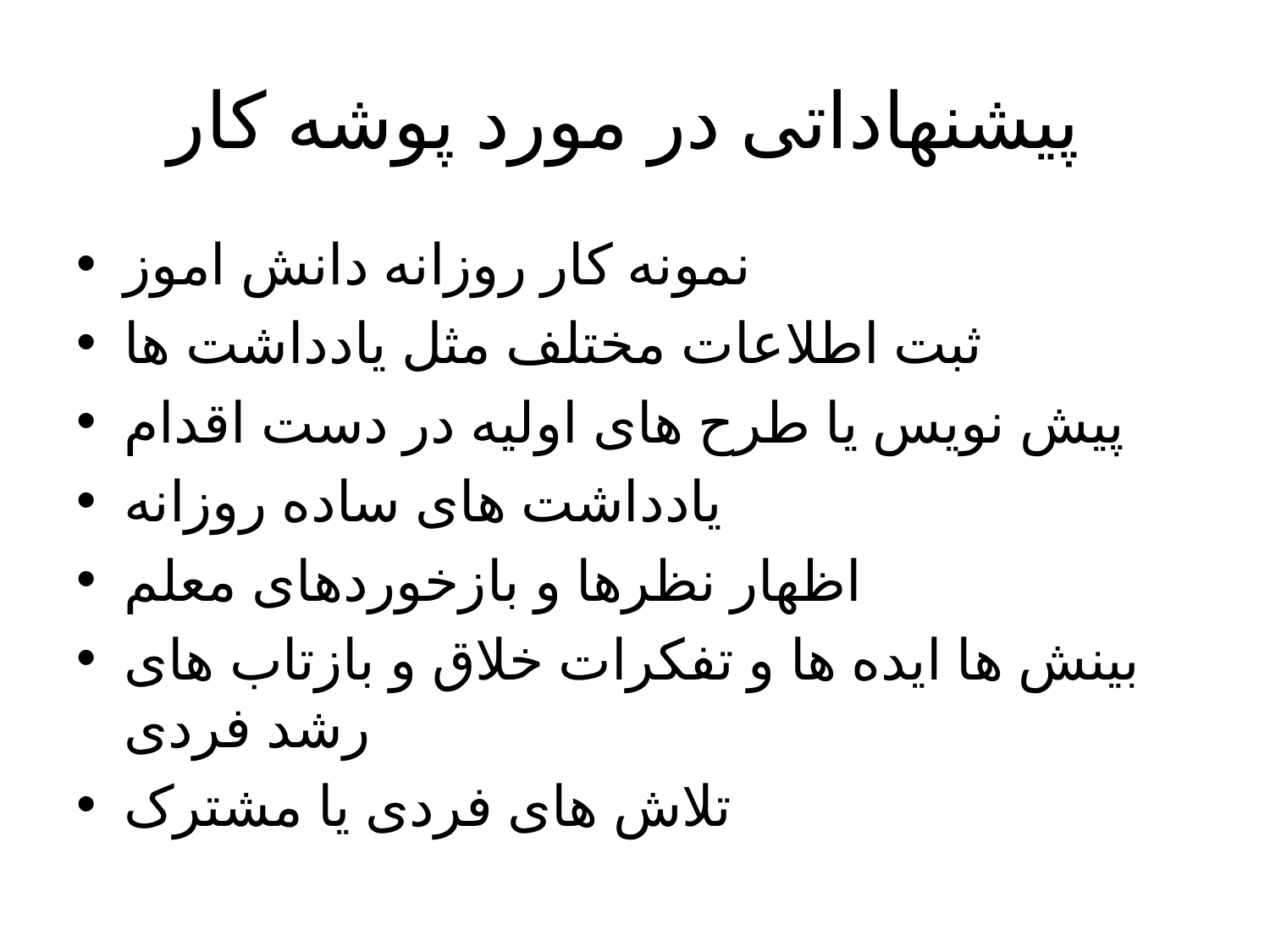

# پیشنهاداتی در مورد پوشه کار
نمونه کار روزانه دانش اموز
ثبت اطلاعات مختلف مثل یادداشت ها
پیش نویس یا طرح های اولیه در دست اقدام
یادداشت های ساده روزانه
اظهار نظرها و بازخوردهای معلم
بینش ها ایده ها و تفکرات خلاق و بازتاب های رشد فردی
تلاش های فردی یا مشترک